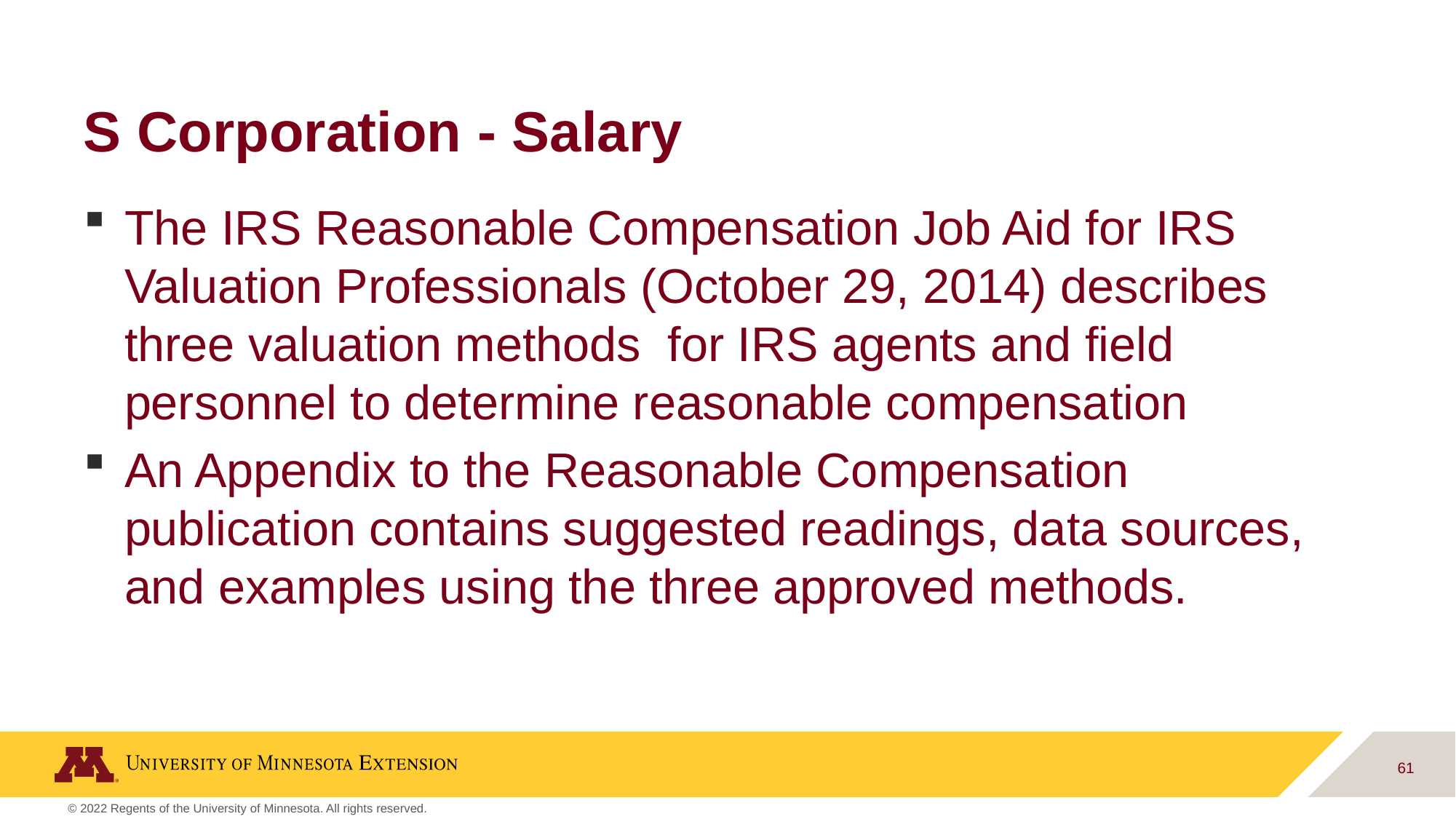

# S Corporation - Salary
The IRS Reasonable Compensation Job Aid for IRS Valuation Professionals (October 29, 2014) describes three valuation methods  for IRS agents and field personnel to determine reasonable compensation
An Appendix to the Reasonable Compensation publication contains suggested readings, data sources, and examples using the three approved methods.